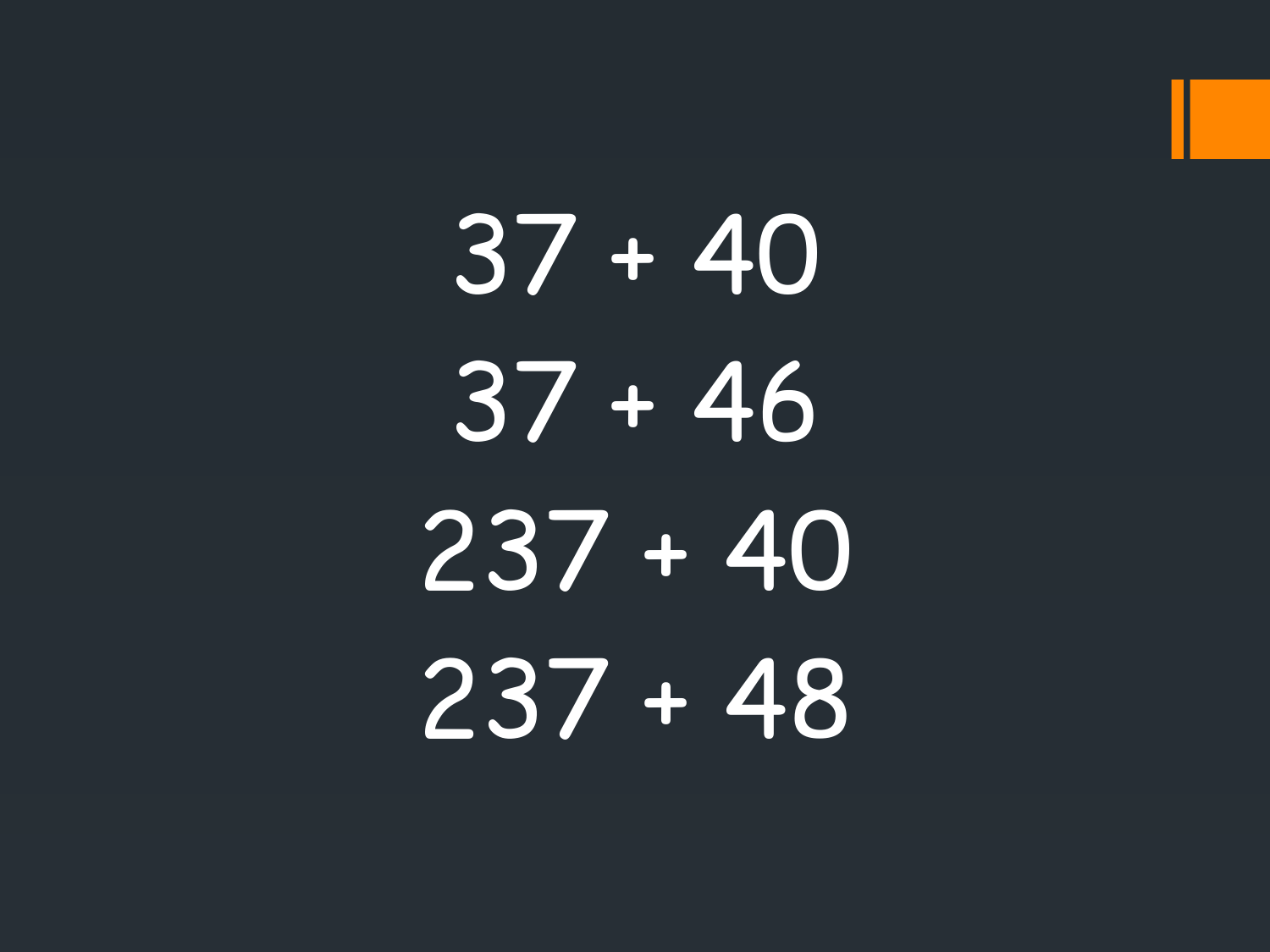

37 + 40
37 + 46
237 + 40
237 + 48